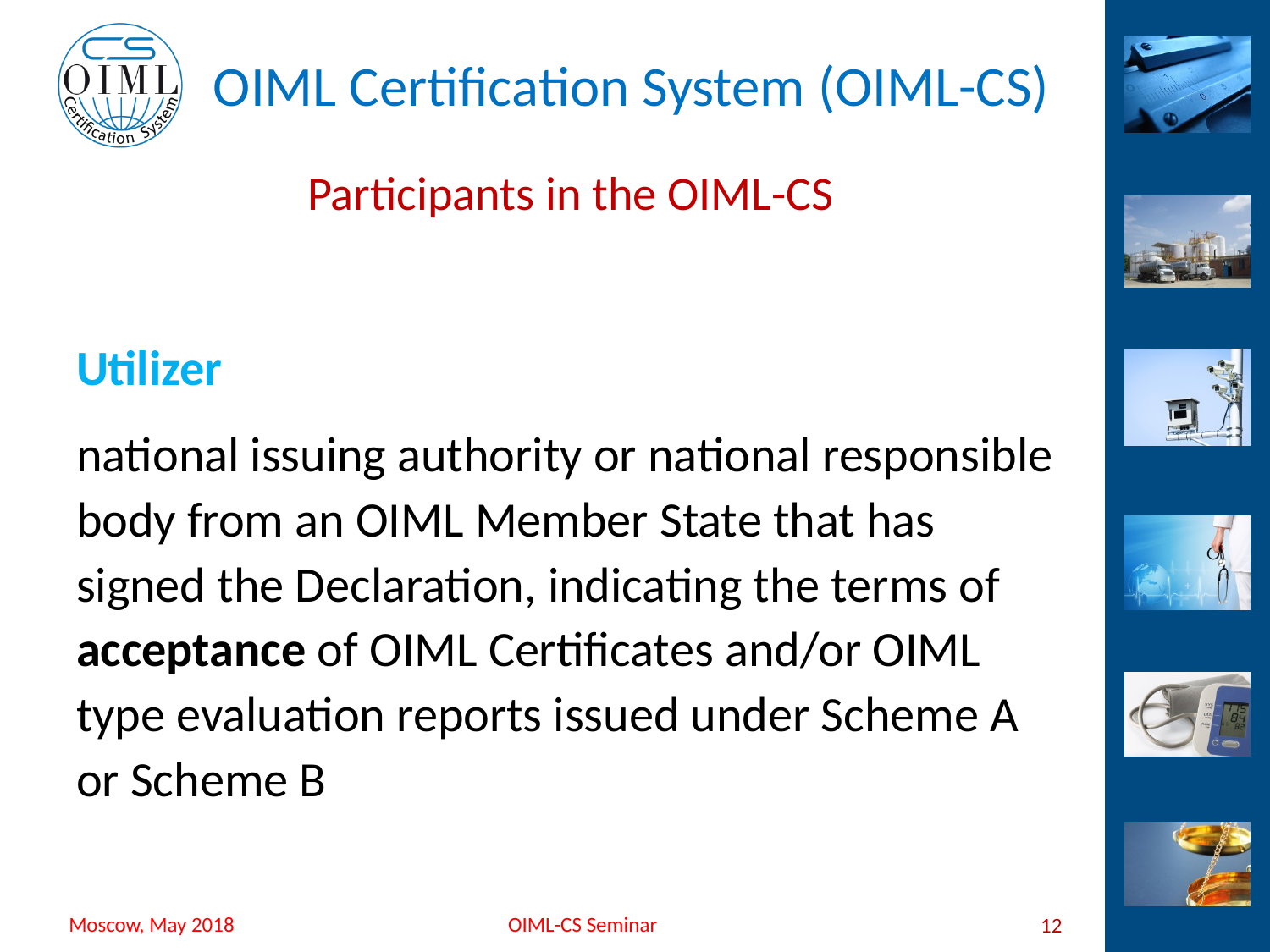

# Participants in the OIML-CS
Utilizer
national issuing authority or national responsible body from an OIML Member State that has signed the Declaration, indicating the terms of acceptance of OIML Certificates and/or OIML type evaluation reports issued under Scheme A or Scheme B
12